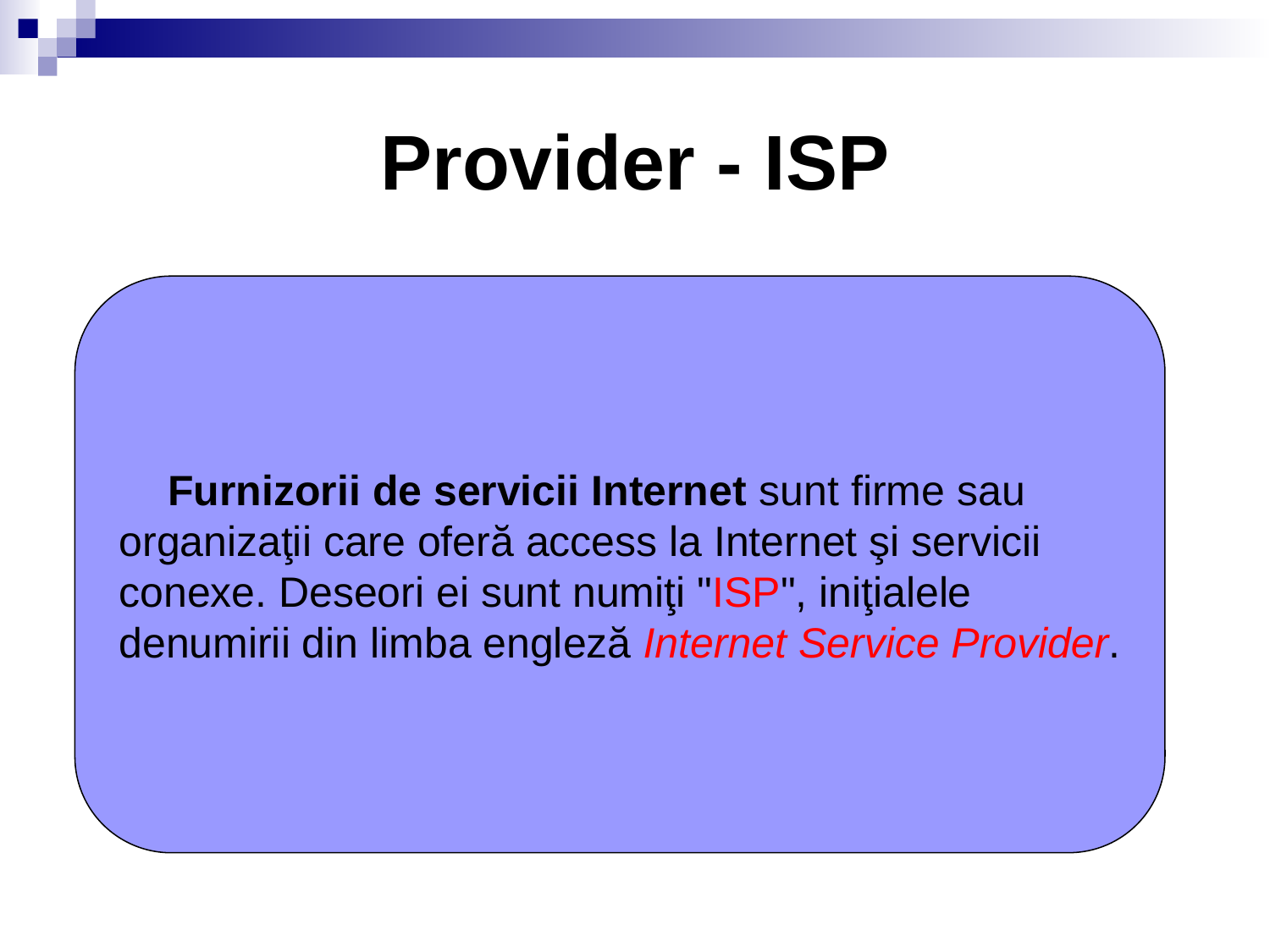

# Provider - ISP
Furnizorii de servicii Internet sunt firme sau organizaţii care oferă access la Internet şi servicii conexe. Deseori ei sunt numiţi "ISP", iniţialele denumirii din limba engleză Internet Service Provider.